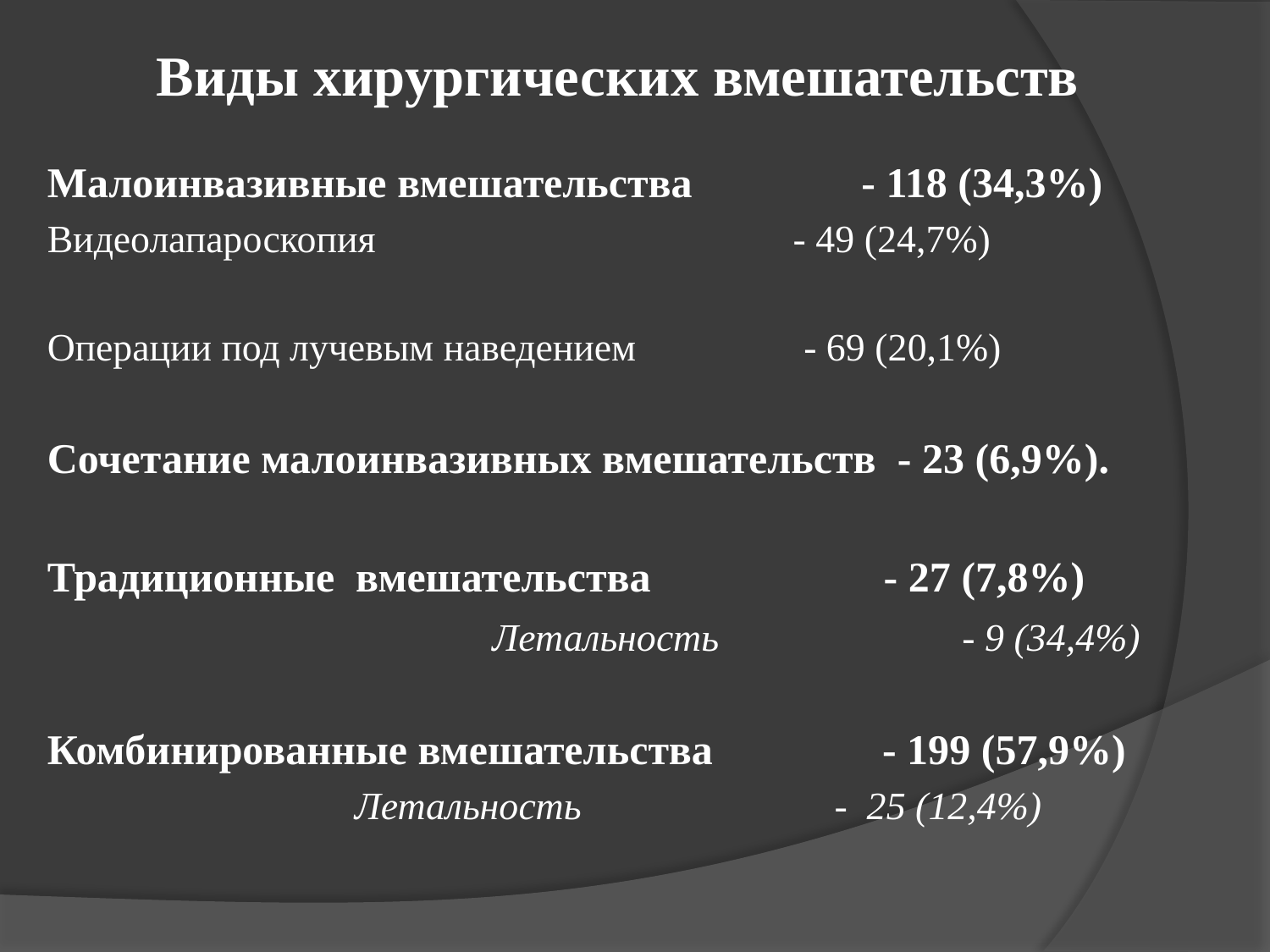

# Виды хирургических вмешательств
Малоинвазивные вмешательства                - 118 (34,3%)
Видеолапароскопия        	                                - 49 (24,7%)

Операции под лучевым наведением       	       - 69 (20,1%)

Сочетание малоинвазивных вмешательств  - 23 (6,9%).

Традиционные  вмешательства                      - 27 (7,8%)
                               	 Летальность                         - 9 (34,4%)

Комбинированные вмешательства                - 199 (57,9%)
                               	Летальность                          -  25 (12,4%)